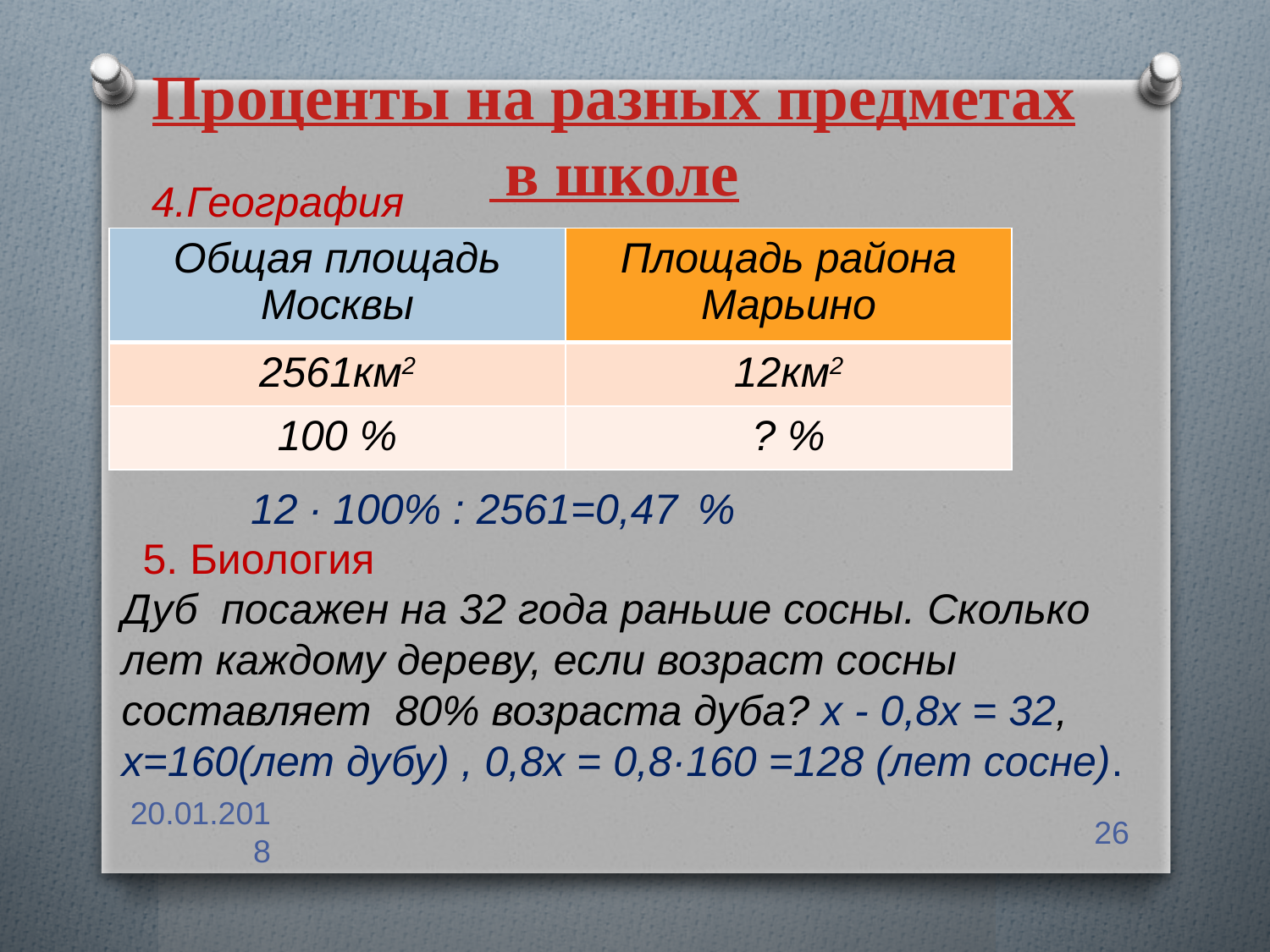

Проценты на разных предметах  в школе
4.География
| Общая площадь Москвы | Площадь района Марьино |
| --- | --- |
| 2561км2 | 12км2 |
| 100 % | ? % |

12 ∙ 100% : 2561=0,47
%
5. Биология
Дуб  посажен на 32 года раньше сосны. Сколько  лет каждому дереву, если возраст сосны составляет  80% возраста дуба? х - 0,8х = 32, х=160(лет дубу) , 0,8х = 0,8·160 =128 (лет сосне).
20.01.2018
26